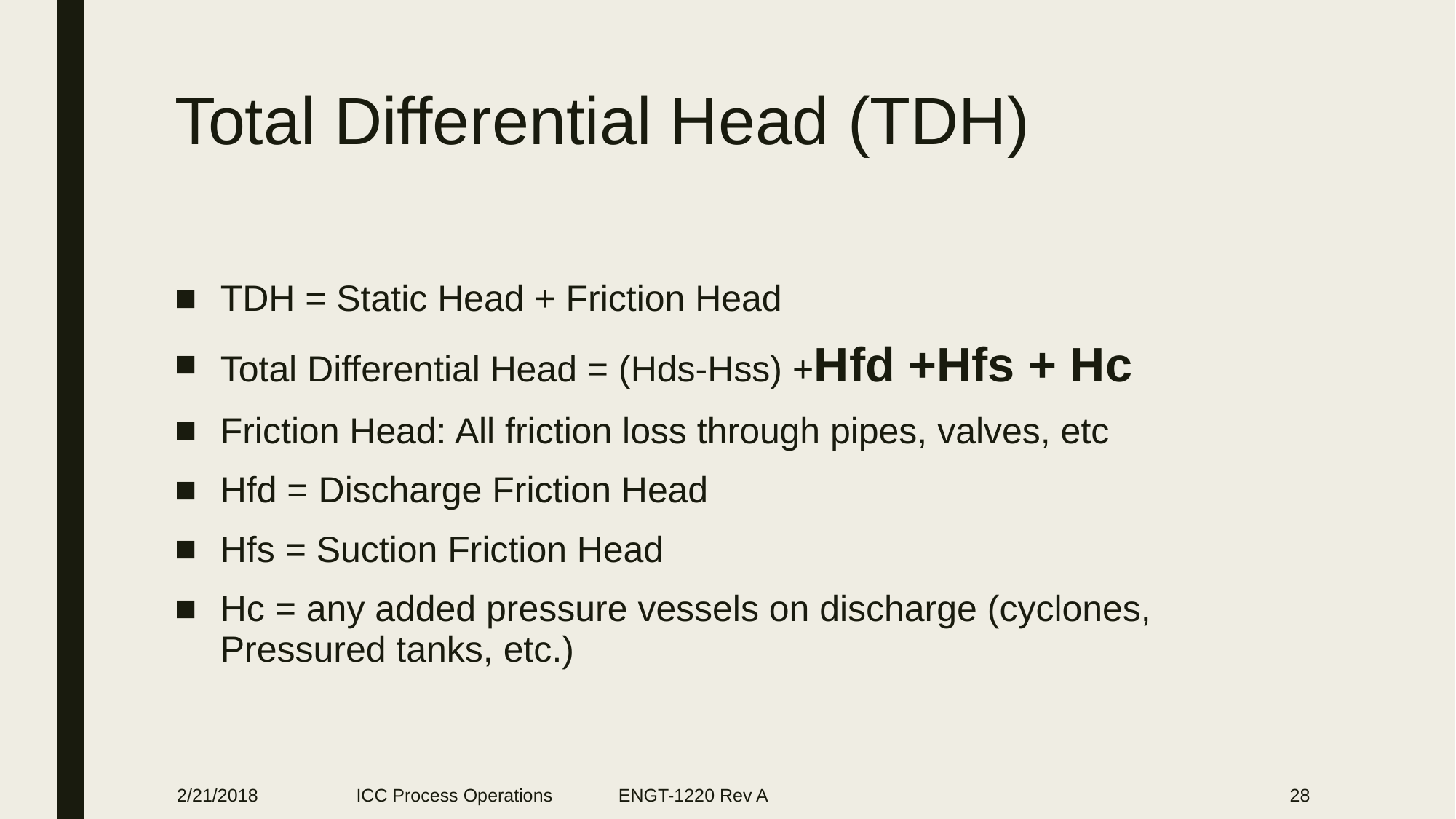

# Total Differential Head (TDH)
TDH = Static Head + Friction Head
Total Differential Head = (Hds-Hss) +Hfd +Hfs + Hc
Friction Head: All friction loss through pipes, valves, etc
Hfd = Discharge Friction Head
Hfs = Suction Friction Head
Hc = any added pressure vessels on discharge (cyclones, Pressured tanks, etc.)

2/21/2018
ICC Process Operations             ENGT-1220 Rev A
28